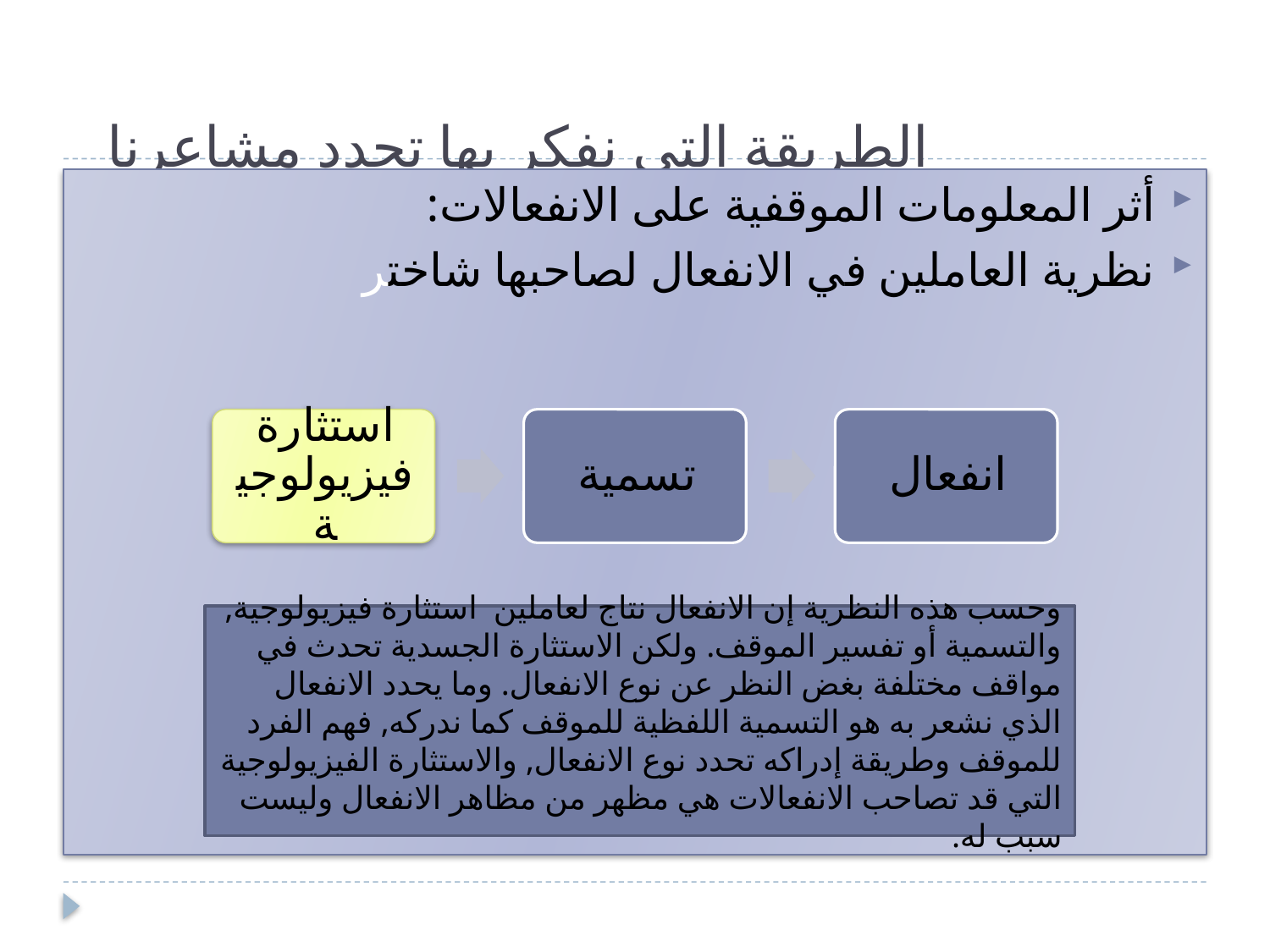

# الطريقة التي نفكر بها تحدد مشاعرنا
أثر المعلومات الموقفية على الانفعالات:
نظرية العاملين في الانفعال لصاحبها شاختر

استثارة فيزيولوجية

تسمية

انفعال
وحسب هذه النظرية إن الانفعال نتاج لعاملين  استثارة فيزيولوجية, والتسمية أو تفسير الموقف. ولكن الاستثارة الجسدية تحدث في مواقف مختلفة بغض النظر عن نوع الانفعال. وما يحدد الانفعال الذي نشعر به هو التسمية اللفظية للموقف كما ندركه, فهم الفرد للموقف وطريقة إدراكه تحدد نوع الانفعال, والاستثارة الفيزيولوجية التي قد تصاحب الانفعالات هي مظهر من مظاهر الانفعال وليست سبب له.